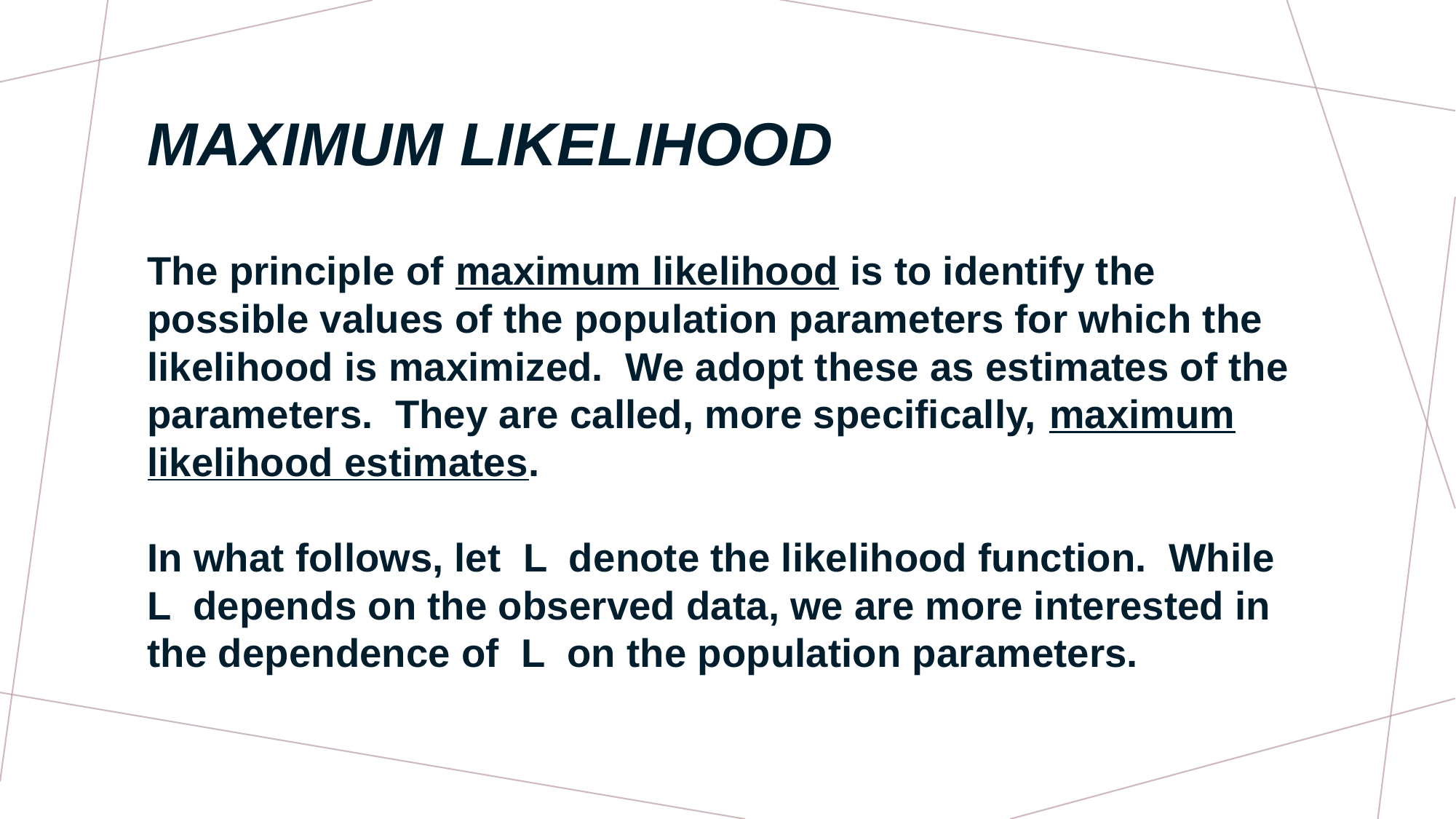

# MAXIMUM LIKELIHOOD
The principle of maximum likelihood is to identify the possible values of the population parameters for which the likelihood is maximized.  We adopt these as estimates of the parameters.  They are called, more specifically, maximum likelihood estimates.

In what follows, let  L  denote the likelihood function.  While  L  depends on the observed data, we are more interested in the dependence of  L  on the population parameters.